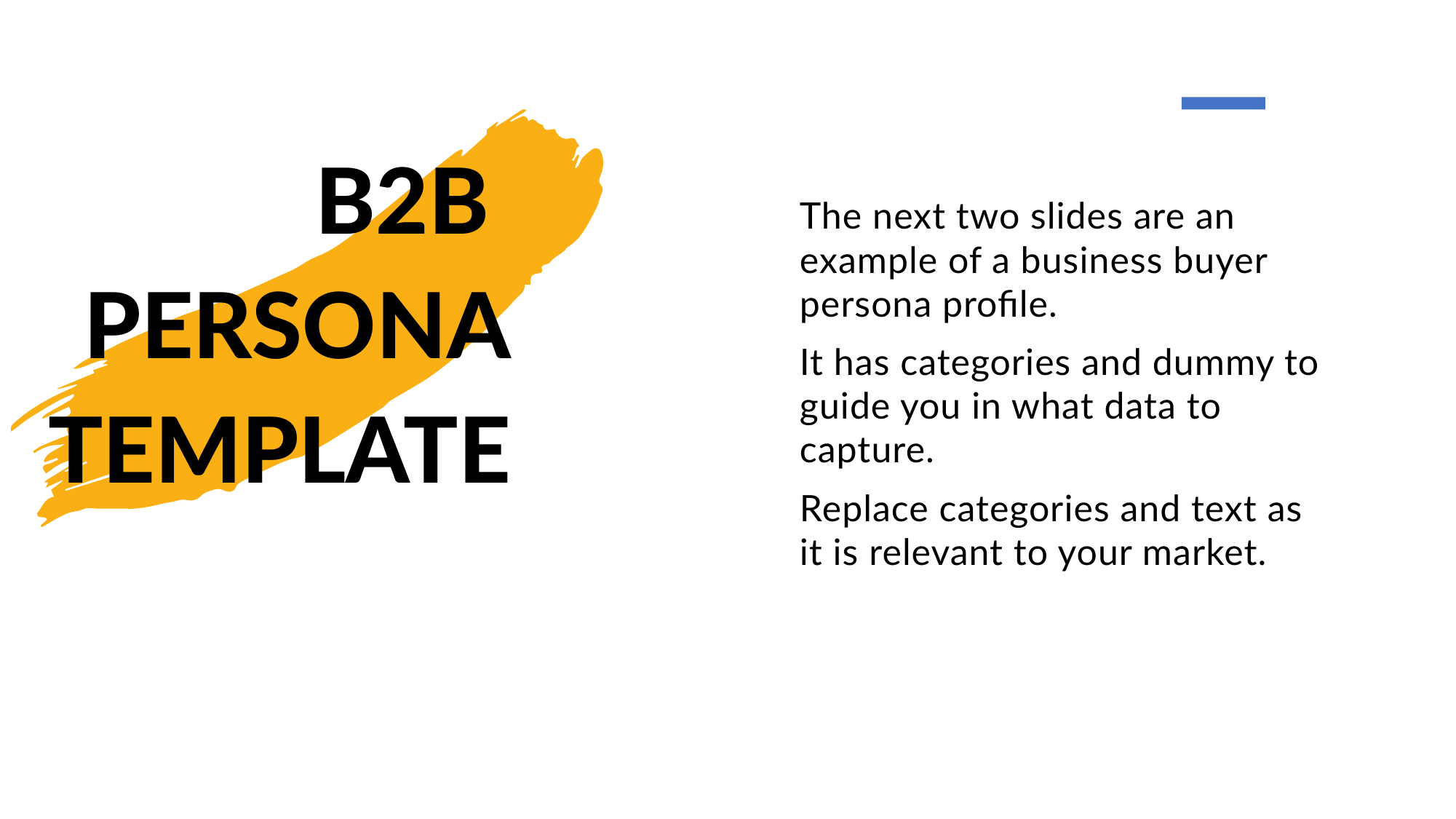

B2B
PERSONA
TEMPLATE
The next two slides are an example of a business buyer persona profile.
It has categories and dummy to guide you in what data to capture.
Replace categories and text as it is relevant to your market.